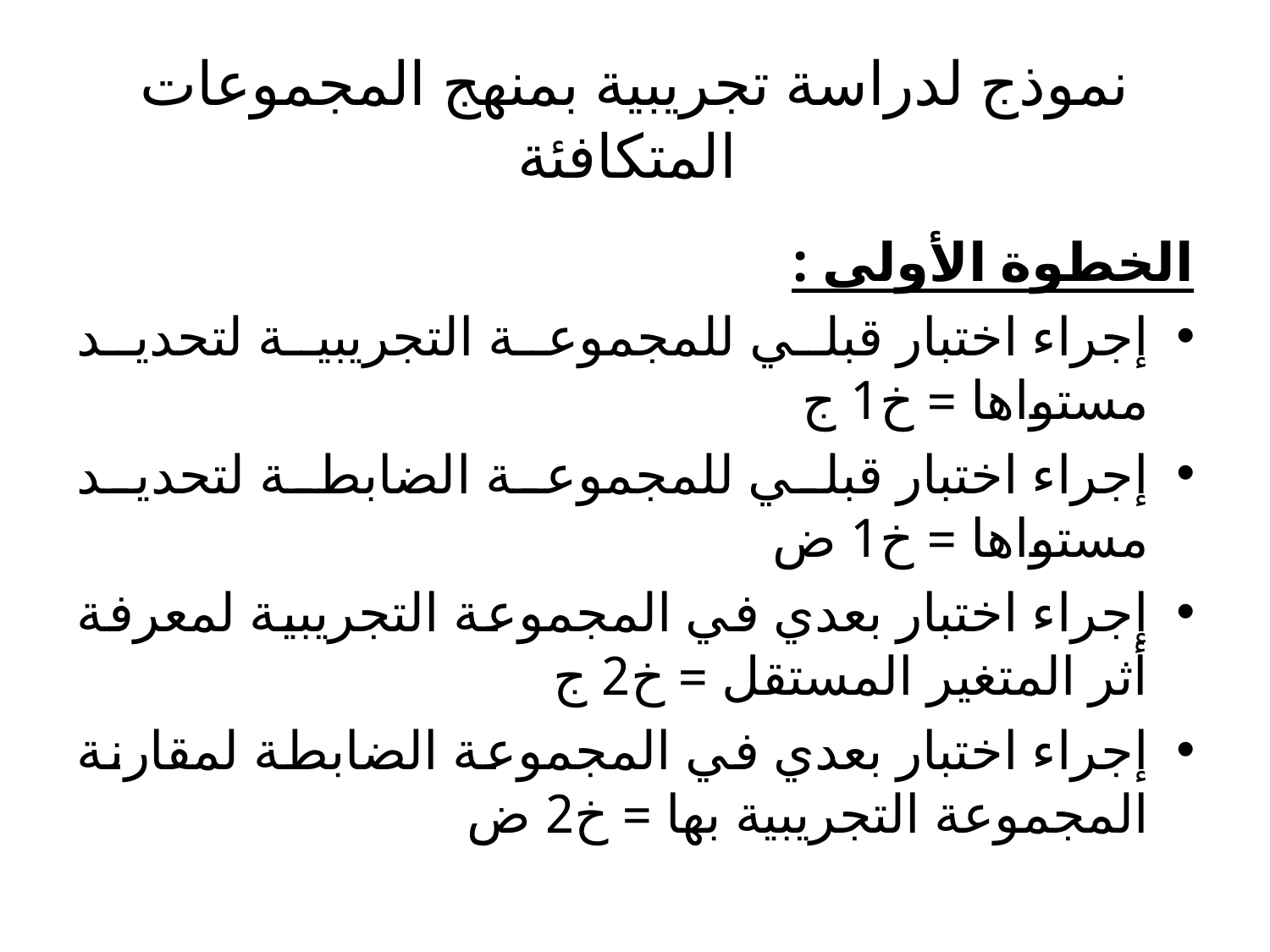

# نموذج لدراسة تجريبية بمنهج المجموعات المتكافئة
الخطوة الأولى :
إجراء اختبار قبلي للمجموعة التجريبية لتحديد مستواها = خ1 ج
إجراء اختبار قبلي للمجموعة الضابطة لتحديد مستواها = خ1 ض
إجراء اختبار بعدي في المجموعة التجريبية لمعرفة أثر المتغير المستقل = خ2 ج
إجراء اختبار بعدي في المجموعة الضابطة لمقارنة المجموعة التجريبية بها = خ2 ض